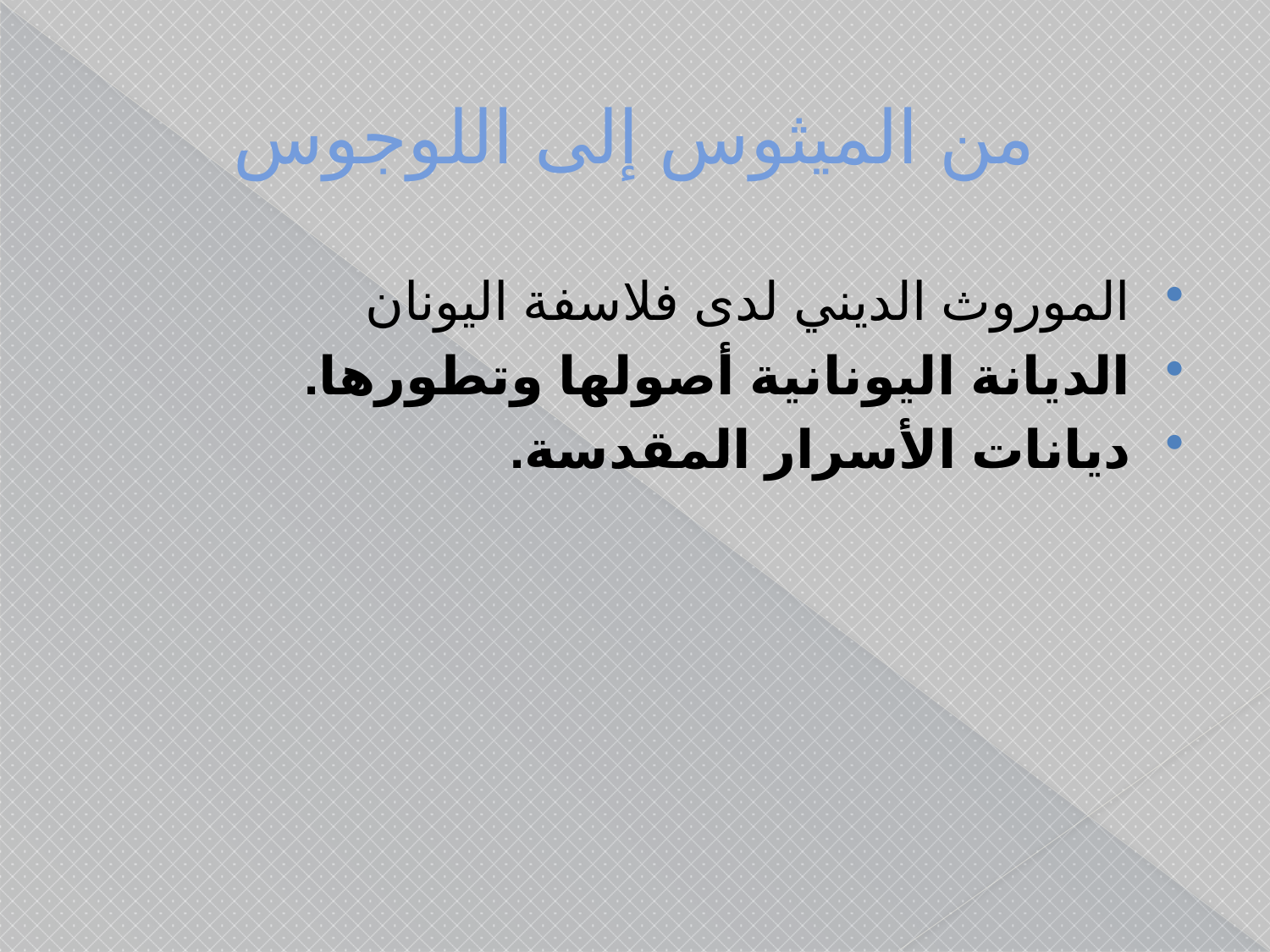

# من الميثوس إلى اللوجوس
الموروث الديني لدى فلاسفة اليونان
الديانة اليونانية أصولها وتطورها.
ديانات الأسرار المقدسة.